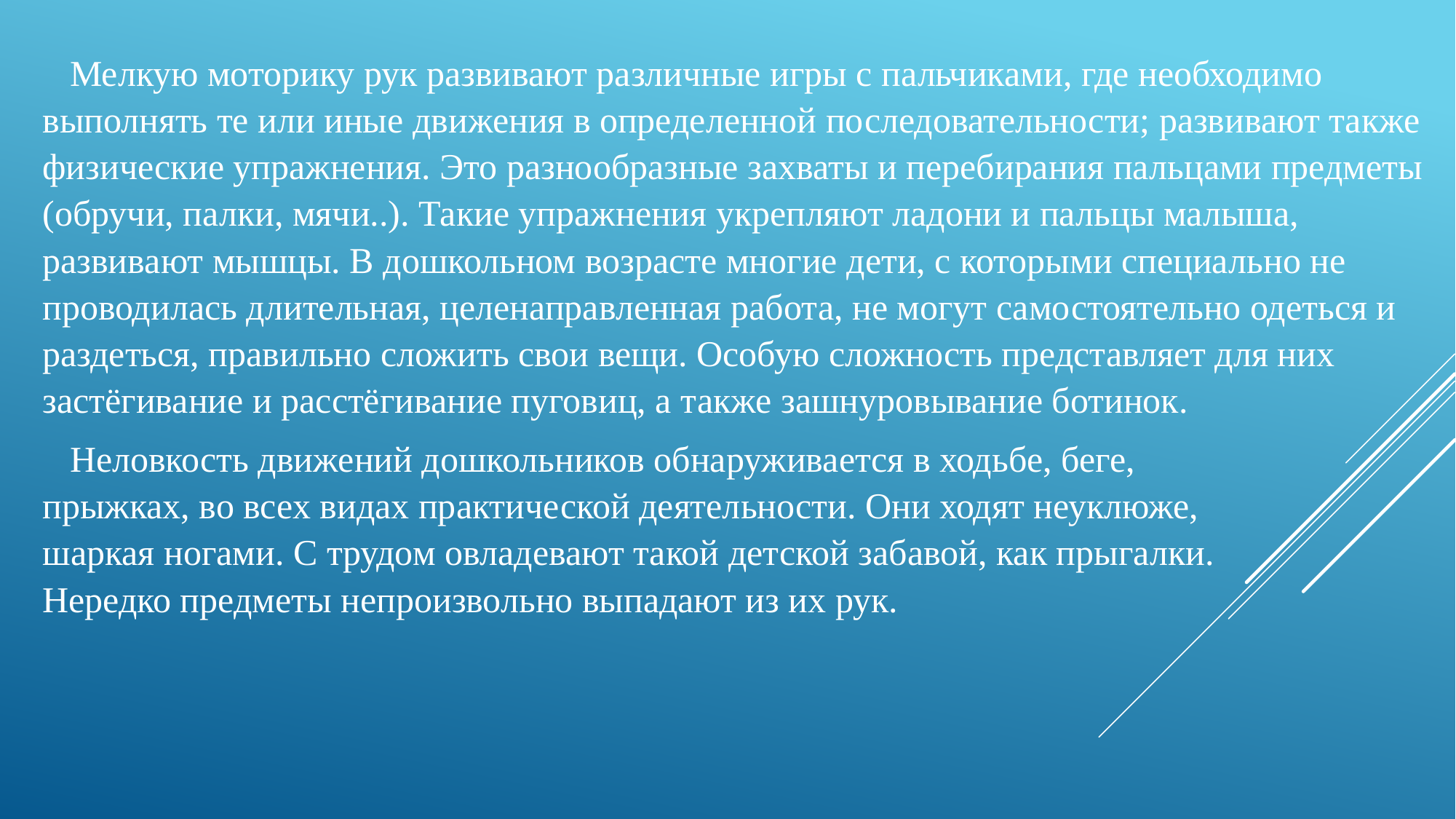

#
   Мелкую моторику рук развивают различные игры с пальчиками, где необходимо выполнять те или иные движения в определенной последовательности; развивают также физические упражнения. Это разнообразные захваты и перебирания пальцами предметы (обручи, палки, мячи..). Такие упражнения укрепляют ладони и пальцы малыша, развивают мышцы. В дошкольном возрасте многие дети, с которыми специально не проводилась длительная, целенаправленная работа, не могут самостоятельно одеться и раздеться, правильно сложить свои вещи. Особую сложность представляет для них застёгивание и расстёгивание пуговиц, а также зашнуровывание ботинок.
   Неловкость движений дошкольников обнаруживается в ходьбе, беге,
прыжках, во всех видах практической деятельности. Они ходят неуклюже,
шаркая ногами. С трудом овладевают такой детской забавой, как прыгалки.
Нередко предметы непроизвольно выпадают из их рук.